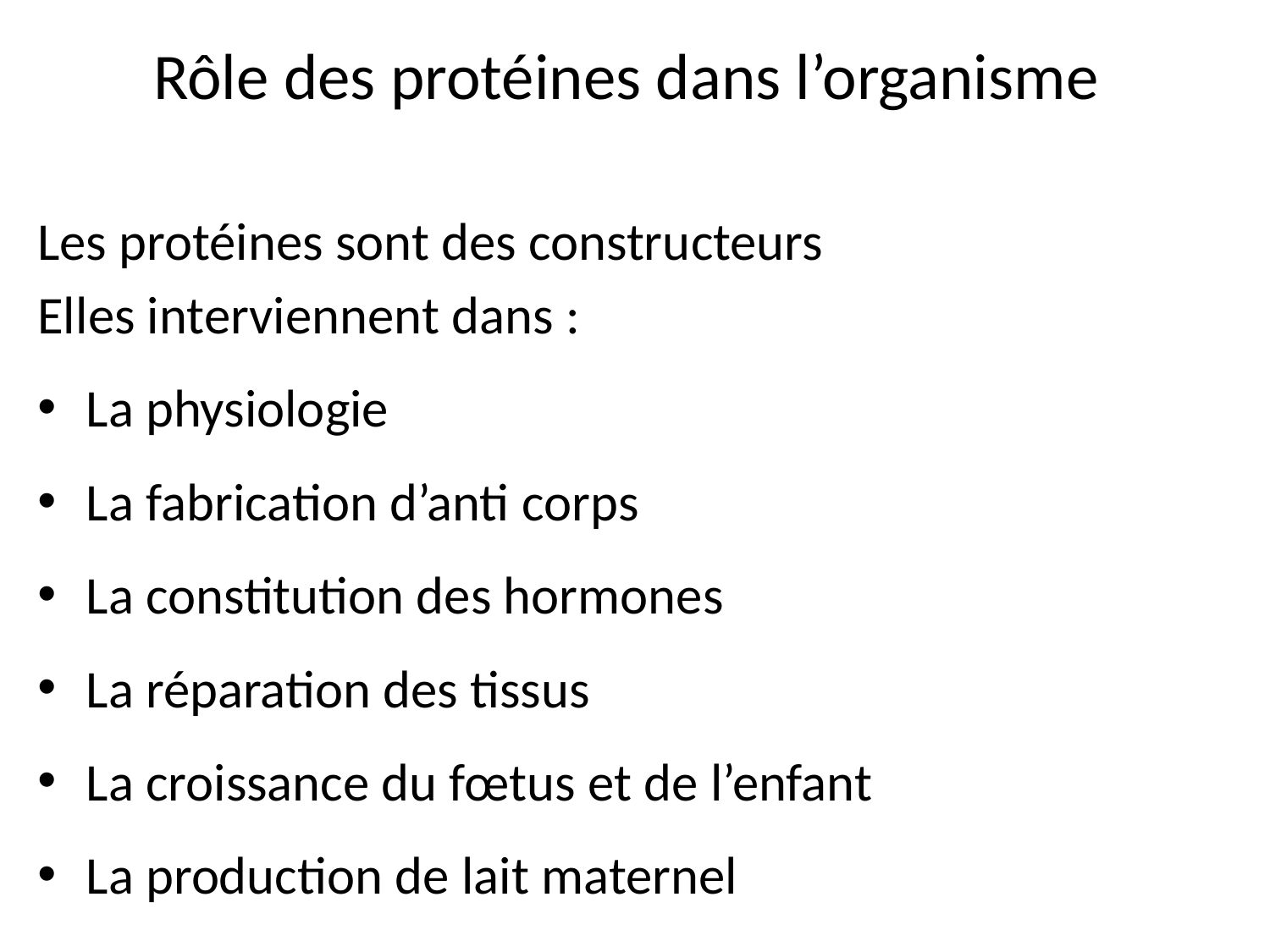

# Rôle des protéines dans l’organisme

Les protéines sont des constructeurs
Elles interviennent dans :
La physiologie
La fabrication d’anti corps
La constitution des hormones
La réparation des tissus
La croissance du fœtus et de l’enfant
La production de lait maternel